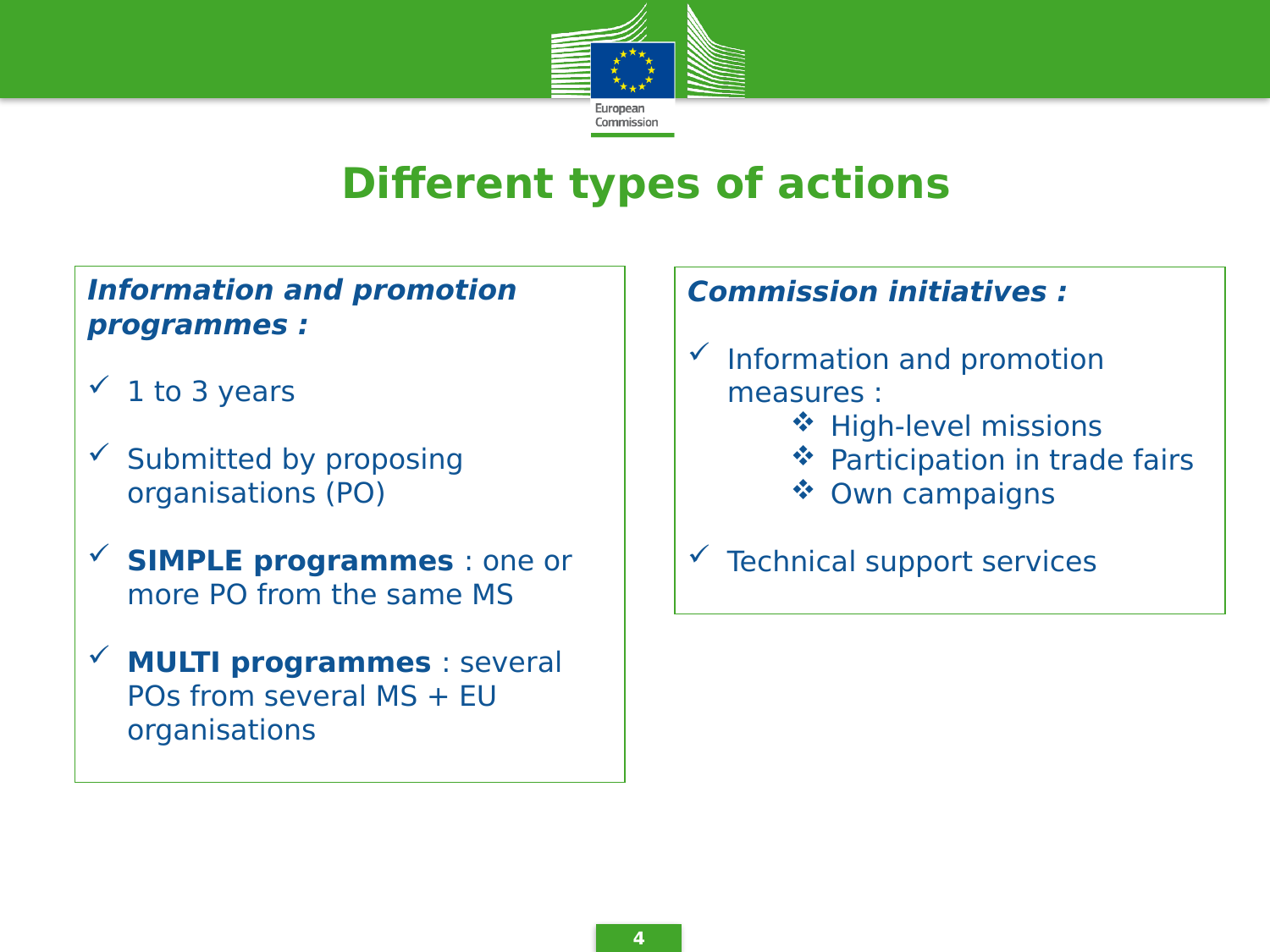

# Different types of actions

Information and promotion programmes :

1 to 3 years

Submitted by proposing organisations (PO)

SIMPLE programmes : one or more PO from the same MS

MULTI programmes : several POs from several MS + EU organisations

Commission initiatives :

Information and promotion measures :
High-level missions
Participation in trade fairs
Own campaigns

Technical support services

4